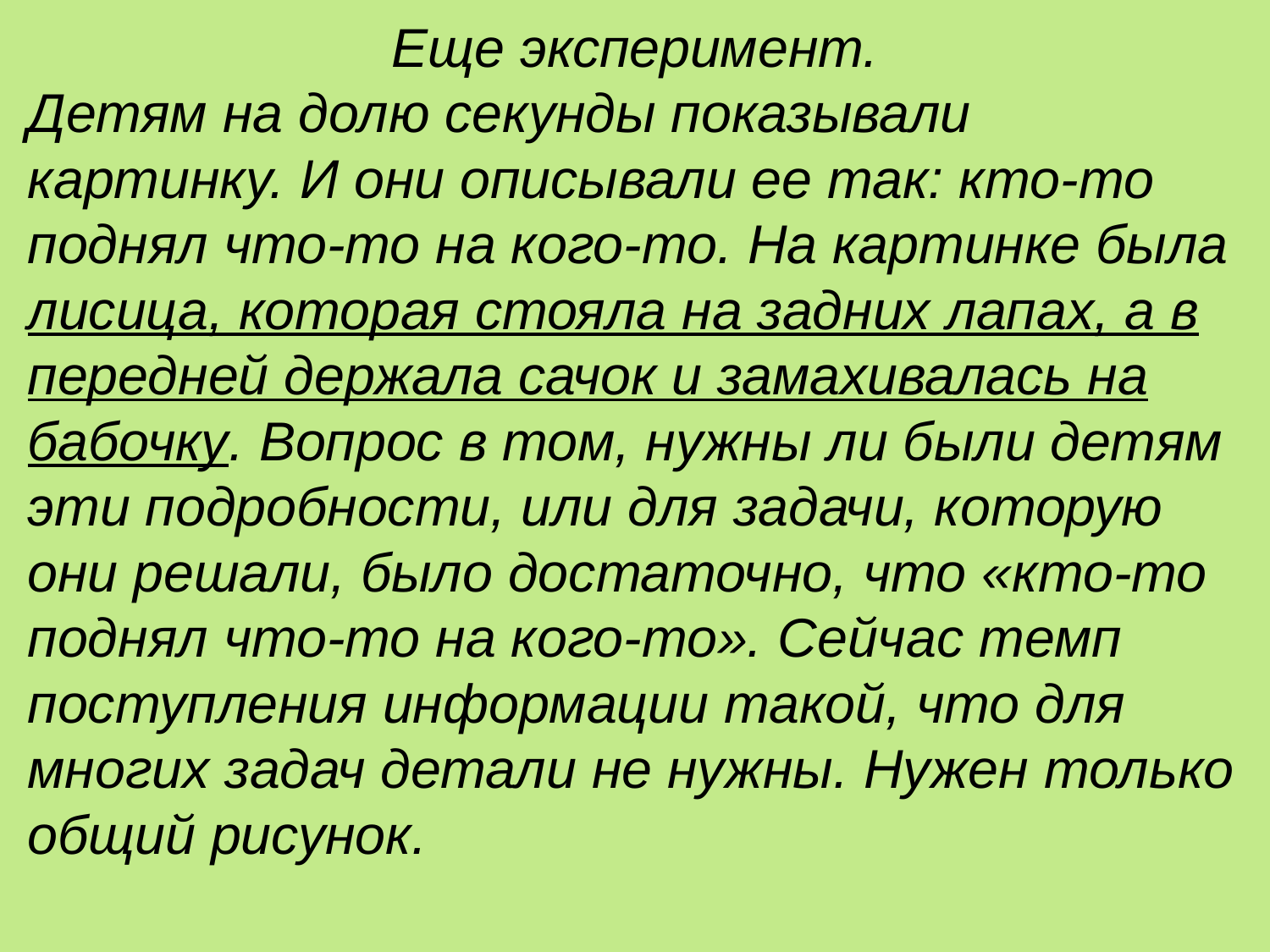

Еще эксперимент.
Детям на долю секунды показывали картинку. И они описывали ее так: кто-то поднял что-то на кого-то. На картинке была лисица, которая стояла на задних лапах, а в передней держала сачок и замахивалась на бабочку. Вопрос в том, нужны ли были детям эти подробности, или для задачи, которую они решали, было достаточно, что «кто-то поднял что-то на кого-то». Сейчас темп поступления информации такой, что для многих задач детали не нужны. Нужен только общий рисунок.